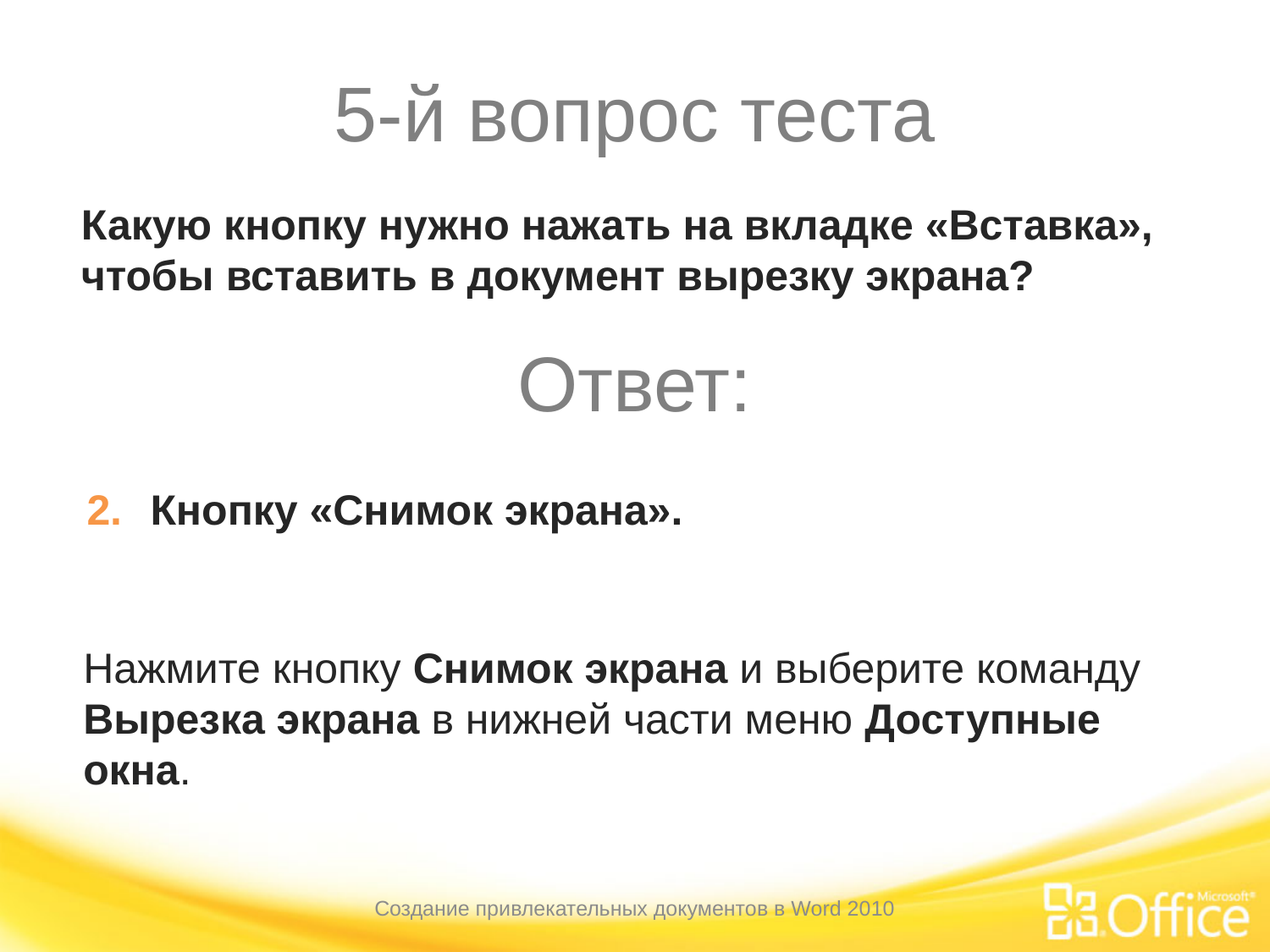

# 5-й вопрос теста
Какую кнопку нужно нажать на вкладке «Вставка», чтобы вставить в документ вырезку экрана?
Ответ:
Кнопку «Снимок экрана».
Нажмите кнопку Снимок экрана и выберите команду Вырезка экрана в нижней части меню Доступные окна.
Создание привлекательных документов в Word 2010